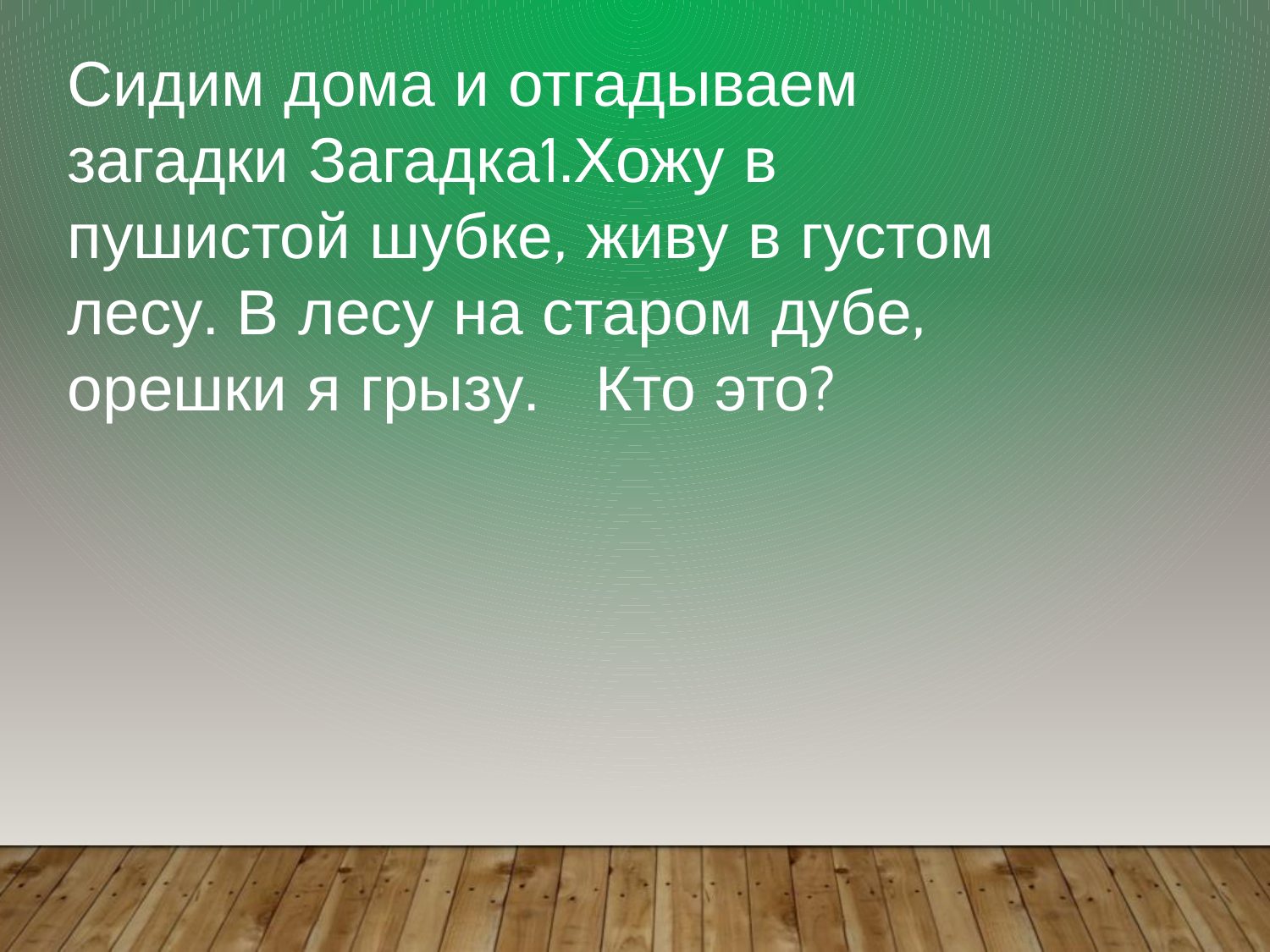

Сидим дома и отгадываем загадки Загадка1.Хожу в пушистой шубке, живу в густом лесу. В лесу на старом дубе, орешки я грызу.   Кто это?